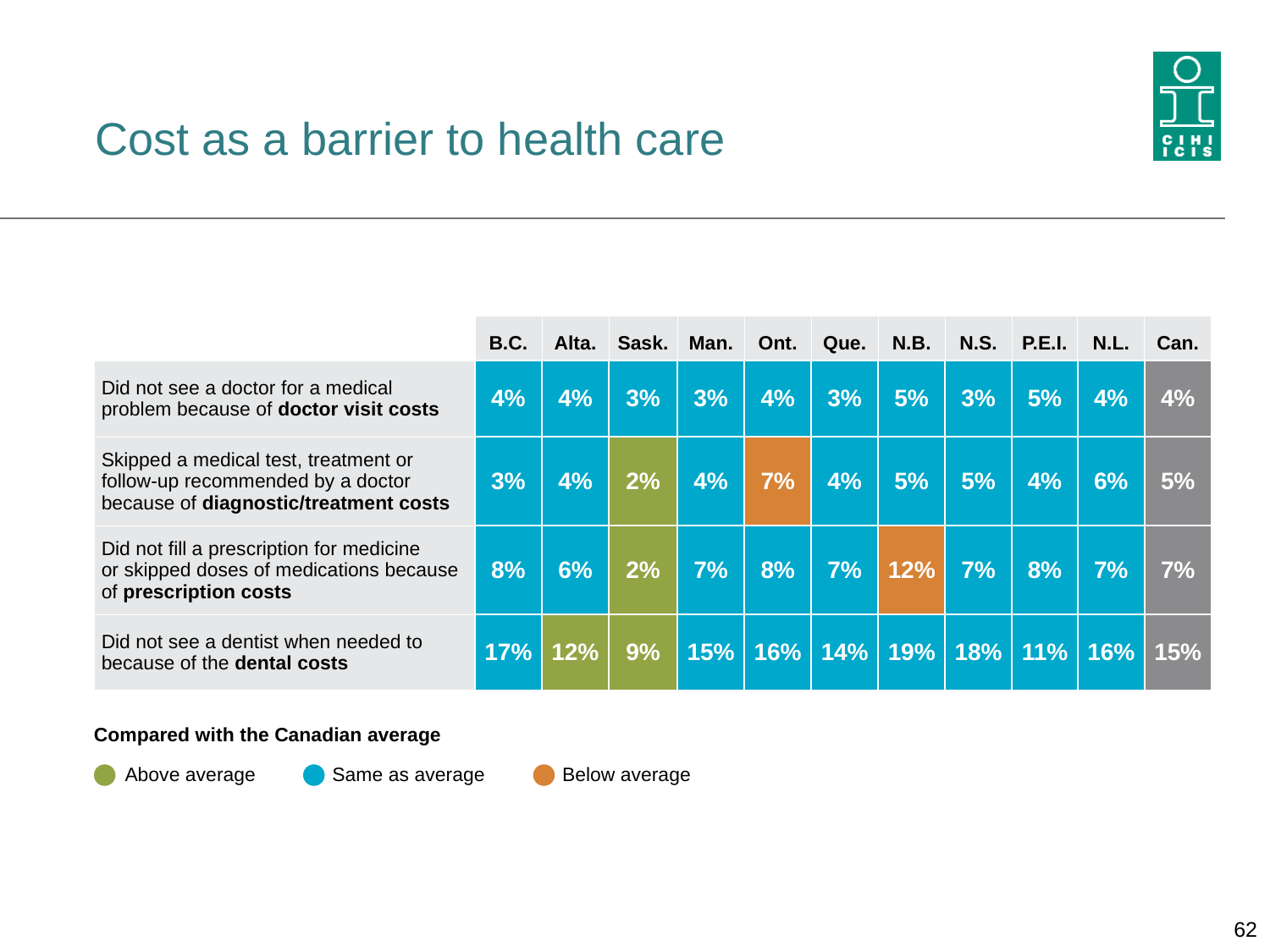

# Cost as a barrier to health care
|  | B.C. | Alta. | Sask. | Man. | Ont. | Que. | N.B. | N.S. | P.E.I. | N.L. | Can. |
| --- | --- | --- | --- | --- | --- | --- | --- | --- | --- | --- | --- |
| Did not see a doctor for a medical problem because of doctor visit costs | 4% | 4% | 3% | 3% | 4% | 3% | 5% | 3% | 5% | 4% | 4% |
| Skipped a medical test, treatment or follow-up recommended by a doctor because of diagnostic/treatment costs | 3% | 4% | 2% | 4% | 7% | 4% | 5% | 5% | 4% | 6% | 5% |
| Did not fill a prescription for medicine or skipped doses of medications because of prescription costs | 8% | 6% | 2% | 7% | 8% | 7% | 12% | 7% | 8% | 7% | 7% |
| Did not see a dentist when needed to because of the dental costs | 17% | 12% | 9% | 15% | 16% | 14% | 19% | 18% | 11% | 16% | 15% |
Compared with the Canadian average
Above average

Same as average

Below average

62